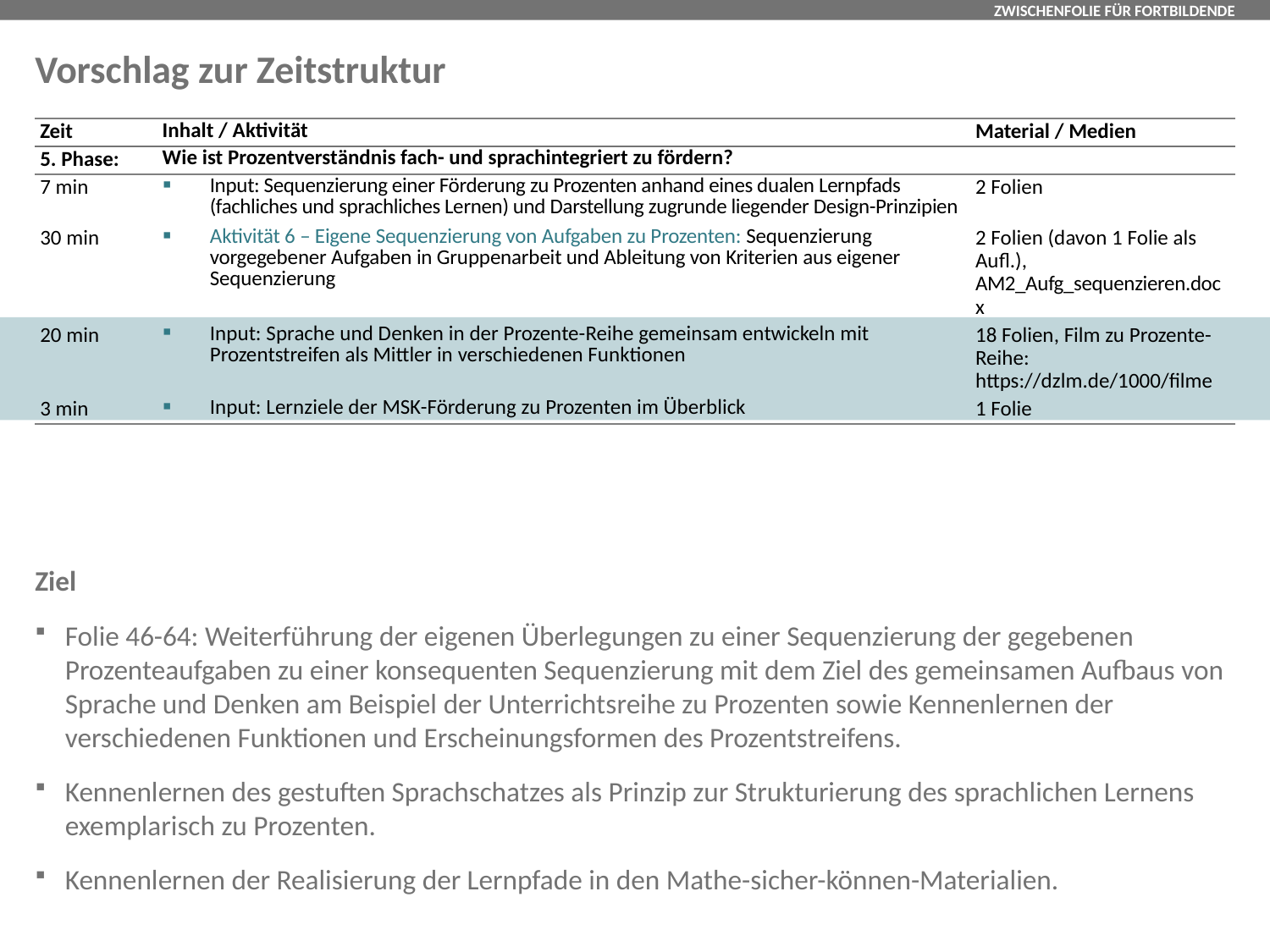

# Vorschlag zur Zeitstruktur
| Zeit | Inhalt / Aktivität | Material / Medien |
| --- | --- | --- |
| 5. Phase: | Wie ist Prozentverständnis fach- und sprachintegriert zu fördern? |  |
| 7 min | Input: Sequenzierung einer Förderung zu Prozenten anhand eines dualen Lernpfads (fachliches und sprachliches Lernen) und Darstellung zugrunde liegender Design-Prinzipien | 2 Folien |
| 30 min | Aktivität 6 – Eigene Sequenzierung von Aufgaben zu Prozenten: Sequenzierung vorgegebener Aufgaben in Gruppenarbeit und Ableitung von Kriterien aus eigener Sequenzierung | 2 Folien (davon 1 Folie als Aufl.), AM2\_Aufg\_sequenzieren.docx |
| 20 min | Input: Sprache und Denken in der Prozente-Reihe gemeinsam entwickeln mit Prozentstreifen als Mittler in verschiedenen Funktionen | 18 Folien, Film zu Prozente-Reihe: https://dzlm.de/1000/filme |
| 3 min | Input: Lernziele der MSK-Förderung zu Prozenten im Überblick | 1 Folie |
Ziel
Folie 46-64: Weiterführung der eigenen Überlegungen zu einer Sequenzierung der gegebenen Prozenteaufgaben zu einer konsequenten Sequenzierung mit dem Ziel des gemeinsamen Aufbaus von Sprache und Denken am Beispiel der Unterrichtsreihe zu Prozenten sowie Kennenlernen der verschiedenen Funktionen und Erscheinungsformen des Prozentstreifens.
Kennenlernen des gestuften Sprachschatzes als Prinzip zur Strukturierung des sprachlichen Lernens exemplarisch zu Prozenten.
Kennenlernen der Realisierung der Lernpfade in den Mathe-sicher-können-Materialien.